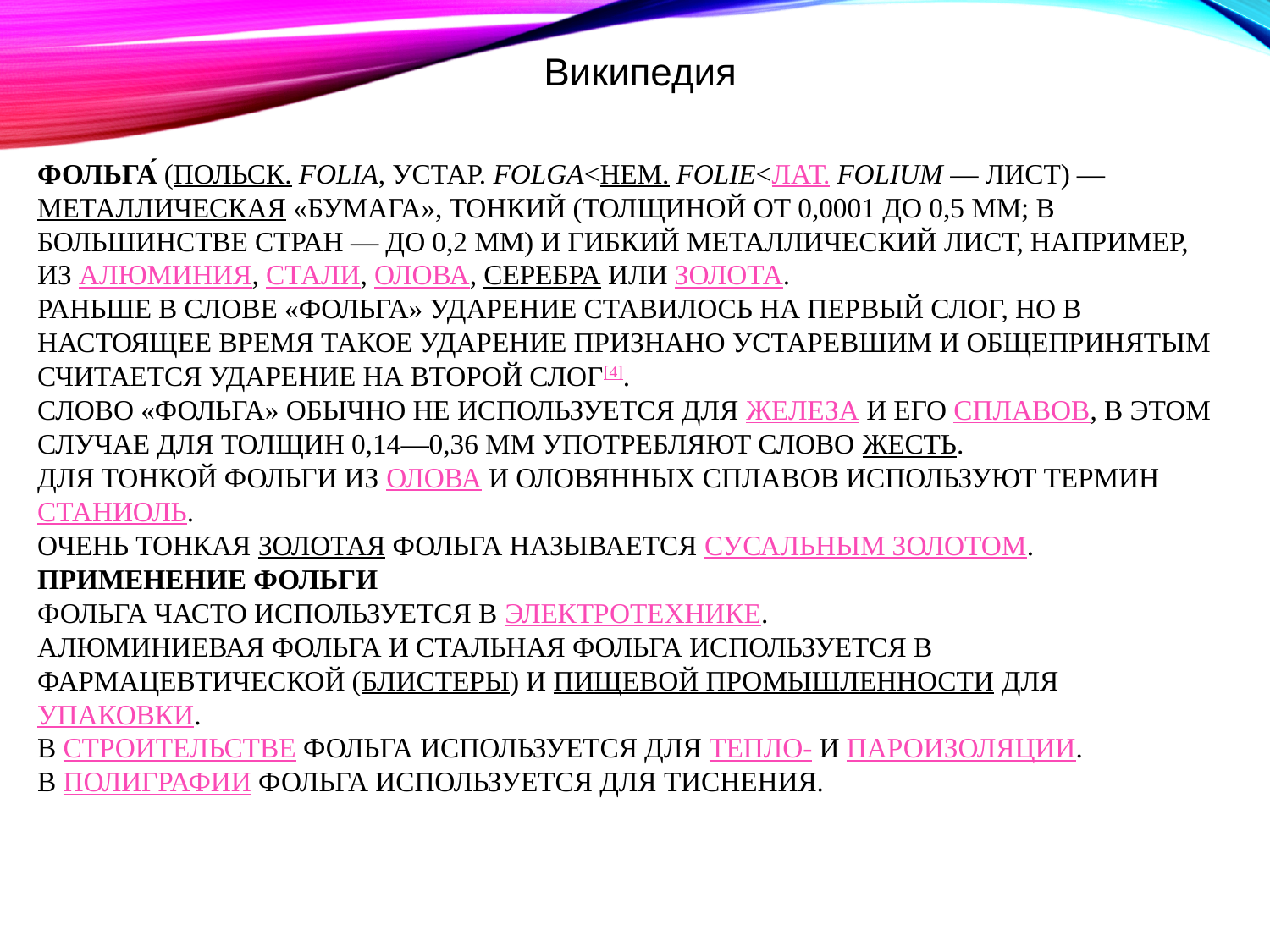

# Фольга́ (польск. folia, устар. folga<нем. Folie<лат. folium — лист) — металлическая «бумага», тонкий (толщиной от 0,0001 до 0,5 мм; в большинстве стран — до 0,2 мм) и гибкий металлический лист, например, из алюминия, стали, олова, серебра или золота. Раньше в слове «фольга» ударение ставилось на первый слог, но в настоящее время такое ударение признано устаревшим и общепринятым считается ударение на второй слог[4]. Слово «фольга» обычно не используется для железа и его сплавов, в этом случае для толщин 0,14—0,36 мм употребляют слово жесть. Для тонкой фольги из олова и оловянных сплавов используют термин станиоль. Очень тонкая золотая фольга называется сусальным золотом. Применение фольги Фольга часто используется в электротехнике. Алюминиевая фольга и стальная фольга используется в фармацевтической (блистеры) и пищевой промышленности для упаковки. В строительстве фольга используется для тепло- и пароизоляции. В полиграфии фольга используется для тиснения.
Википедия